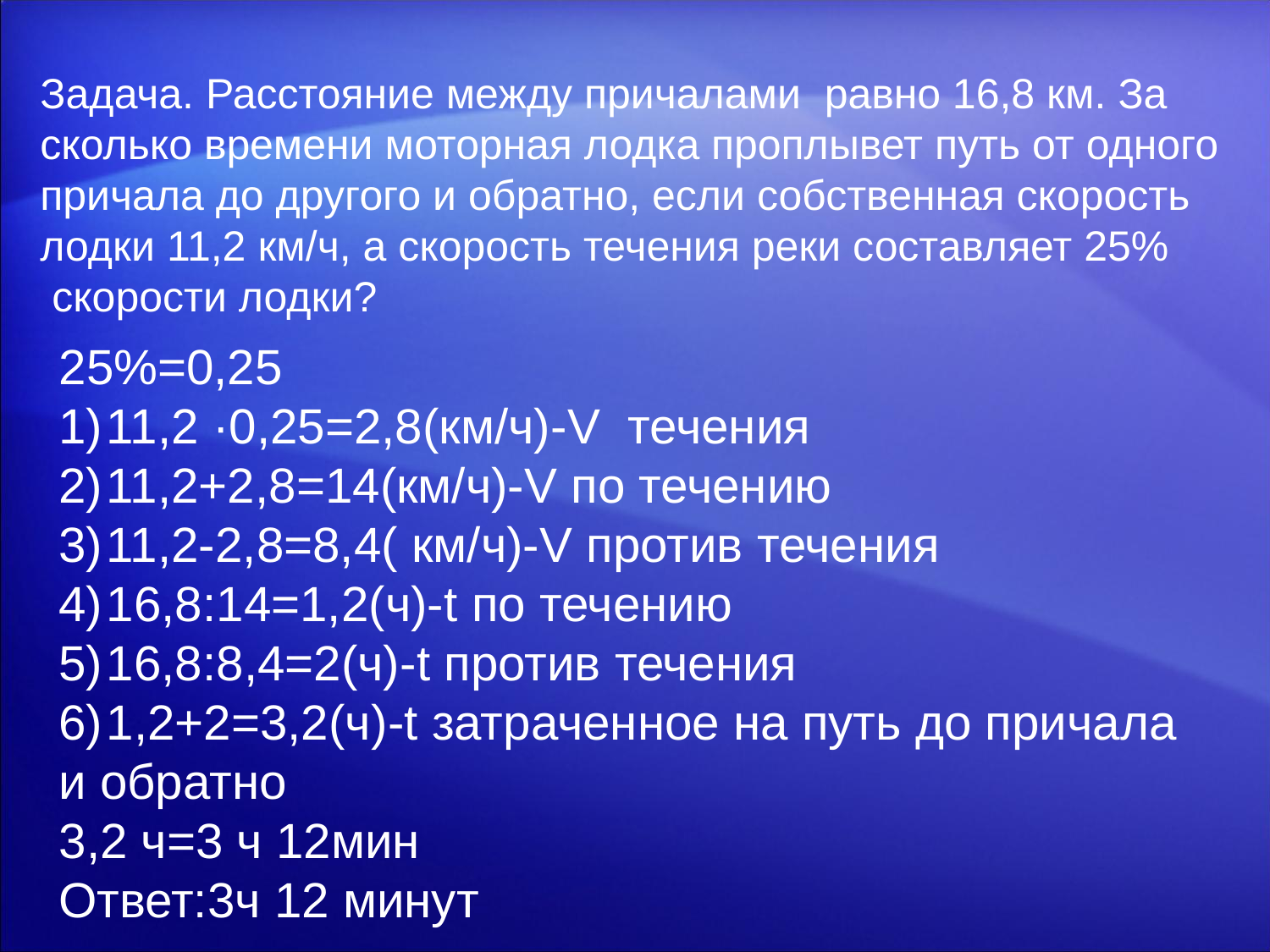

Задача. Расстояние между причалами  равно 16,8 км. За
сколько времени моторная лодка проплывет путь от одного
причала до другого и обратно, если собственная скорость
лодки 11,2 км/ч, а скорость течения реки составляет 25%
 скорости лодки?
25%=0,25
11,2 ·0,25=2,8(км/ч)-V  течения
11,2+2,8=14(км/ч)-V по течению
11,2-2,8=8,4( км/ч)-V против течения
16,8:14=1,2(ч)-t по течению
16,8:8,4=2(ч)-t против течения
1,2+2=3,2(ч)-t затраченное на путь до причала
и обратно
3,2 ч=3 ч 12мин
Ответ:3ч 12 минут